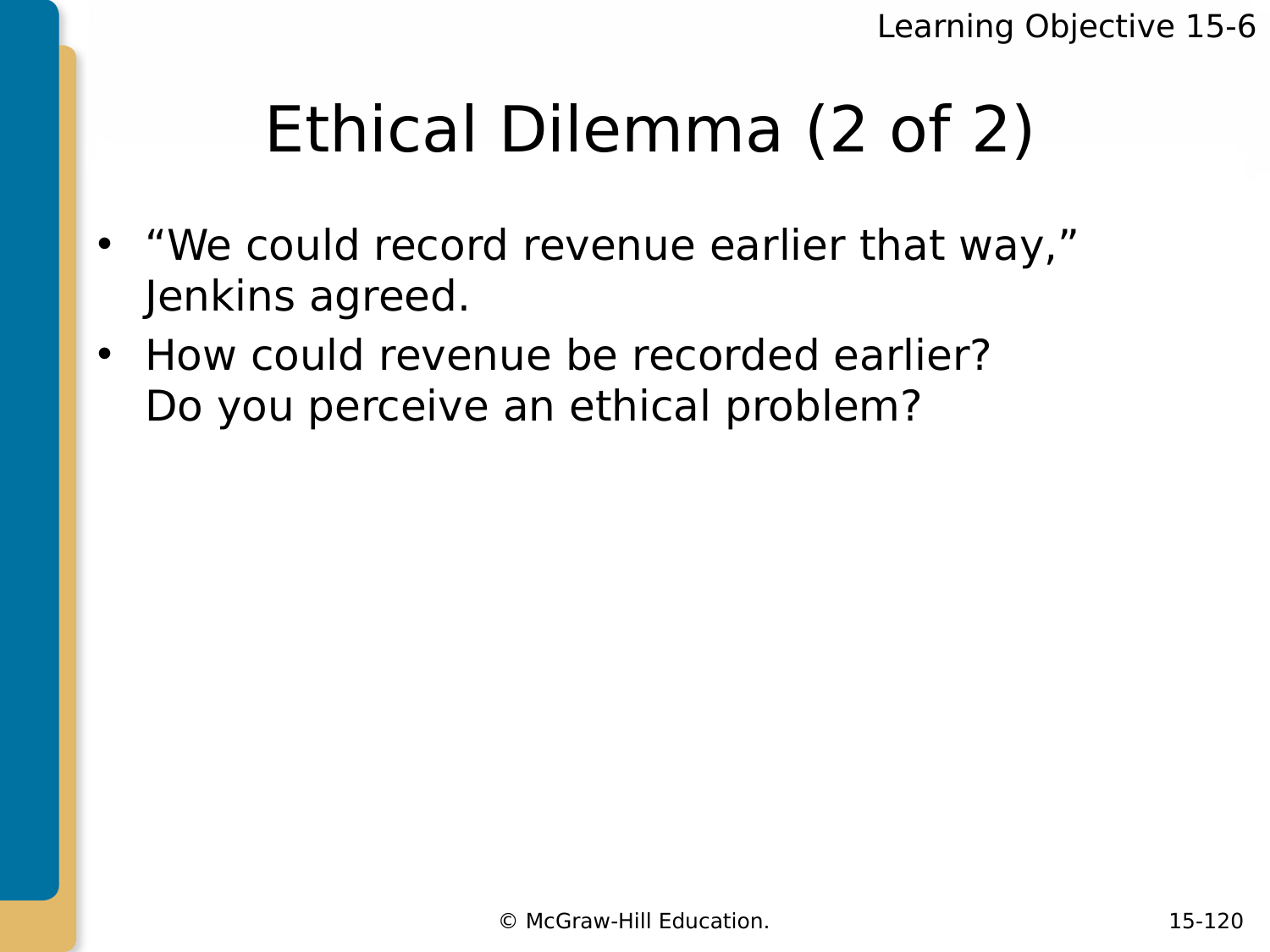

Learning Objective 15-6
# Ethical Dilemma (2 of 2)
“We could record revenue earlier that way,” Jenkins agreed.
How could revenue be recorded earlier?
Do you perceive an ethical problem?